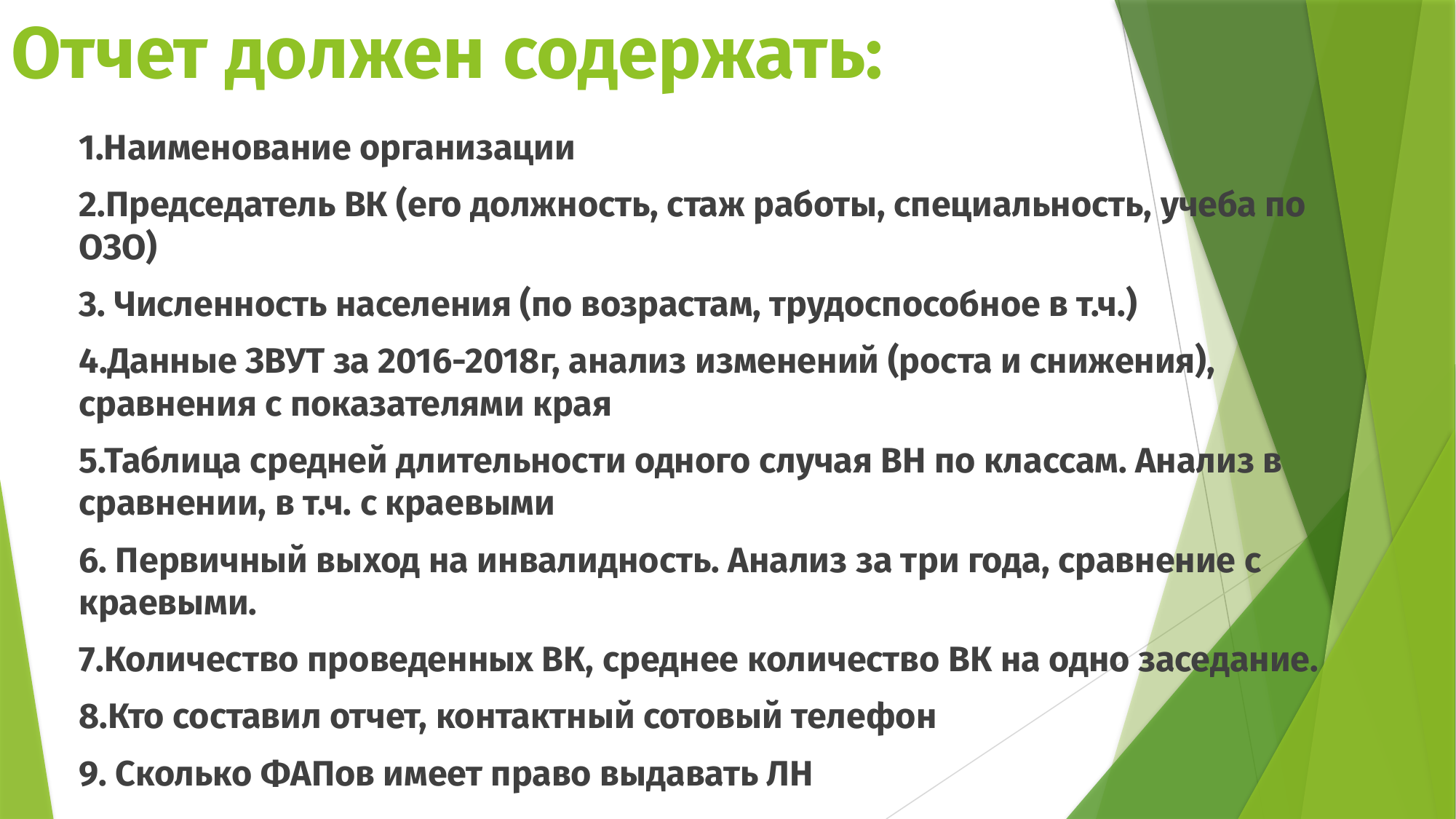

# Отчет должен содержать:
1.Наименование организации
2.Председатель ВК (его должность, стаж работы, специальность, учеба по ОЗО)
3. Численность населения (по возрастам, трудоспособное в т.ч.)
4.Данные ЗВУТ за 2016-2018г, анализ изменений (роста и снижения), сравнения с показателями края
5.Таблица средней длительности одного случая ВН по классам. Анализ в сравнении, в т.ч. с краевыми
6. Первичный выход на инвалидность. Анализ за три года, сравнение с краевыми.
7.Количество проведенных ВК, среднее количество ВК на одно заседание.
8.Кто составил отчет, контактный сотовый телефон
9. Сколько ФАПов имеет право выдавать ЛН